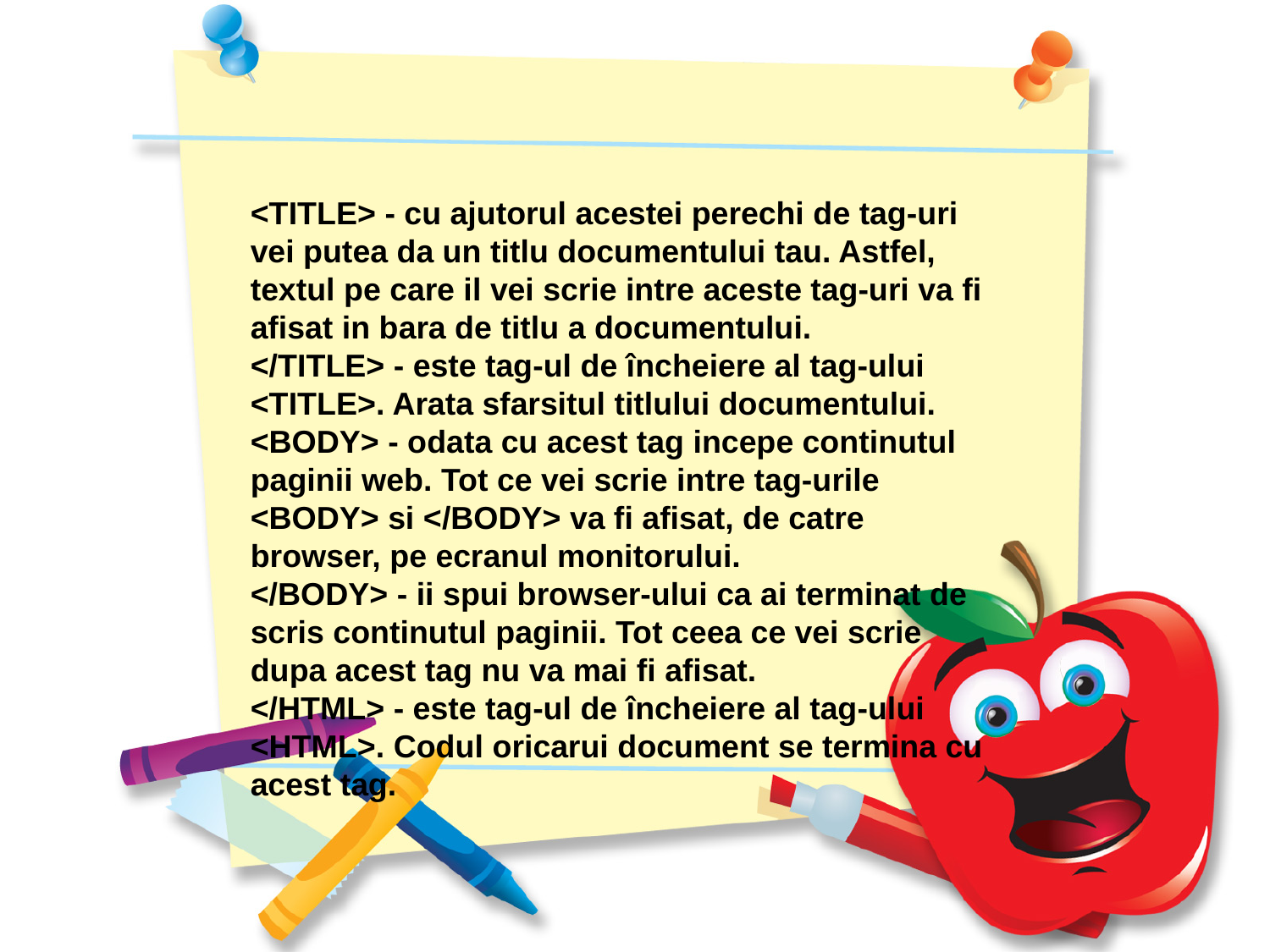

<TITLE> - cu ajutorul acestei perechi de tag-uri vei putea da un titlu documentului tau. Astfel, textul pe care il vei scrie intre aceste tag-uri va fi afisat in bara de titlu a documentului.
</TITLE> - este tag-ul de încheiere al tag-ului <TITLE>. Arata sfarsitul titlului documentului.
<BODY> - odata cu acest tag incepe continutul paginii web. Tot ce vei scrie intre tag-urile <BODY> si </BODY> va fi afisat, de catre browser, pe ecranul monitorului.
</BODY> - ii spui browser-ului ca ai terminat de scris continutul paginii. Tot ceea ce vei scrie dupa acest tag nu va mai fi afisat.
</HTML> - este tag-ul de încheiere al tag-ului <HTML>. Codul oricarui document se termina cu acest tag.